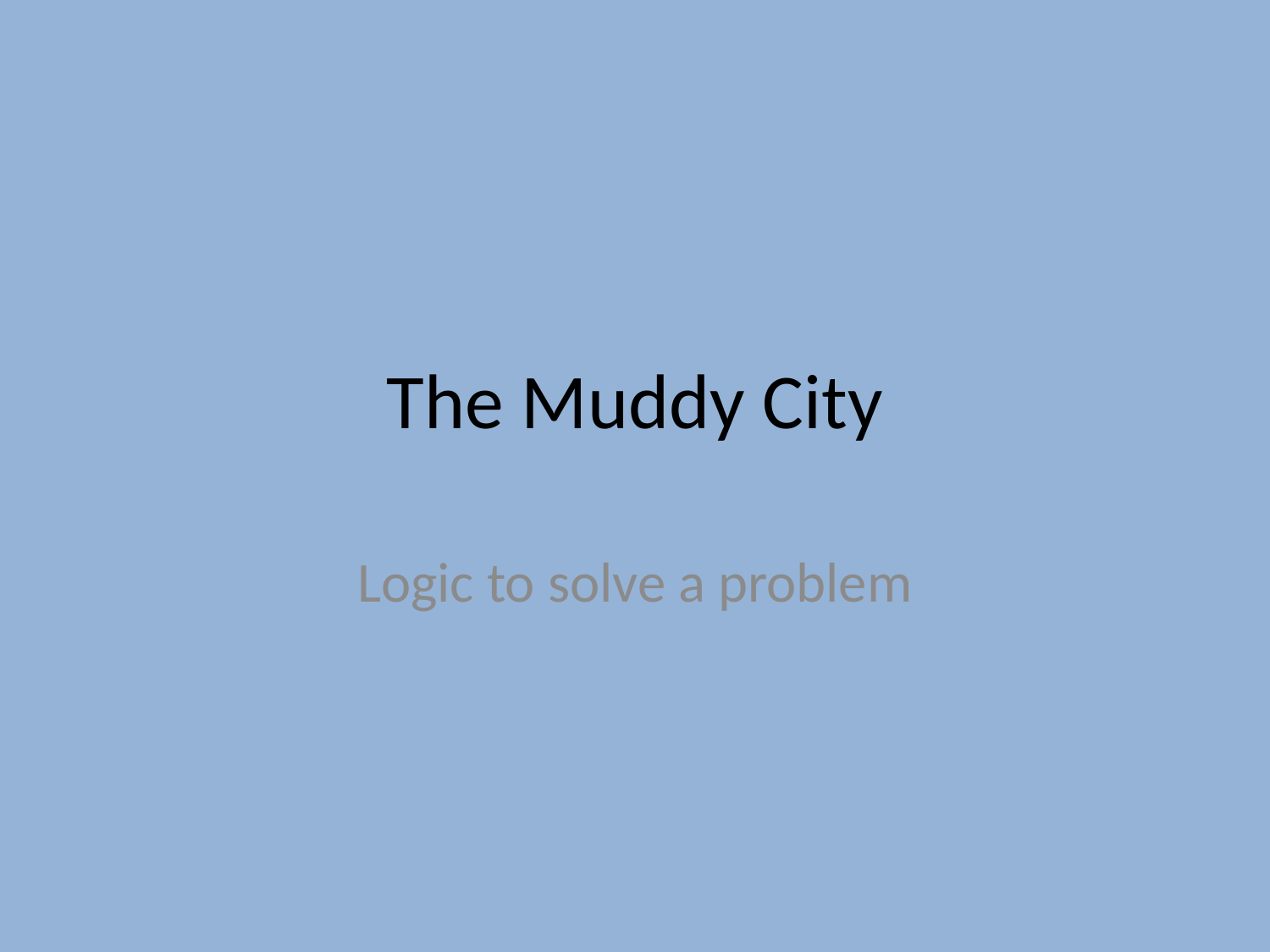

# The Muddy City
Logic to solve a problem